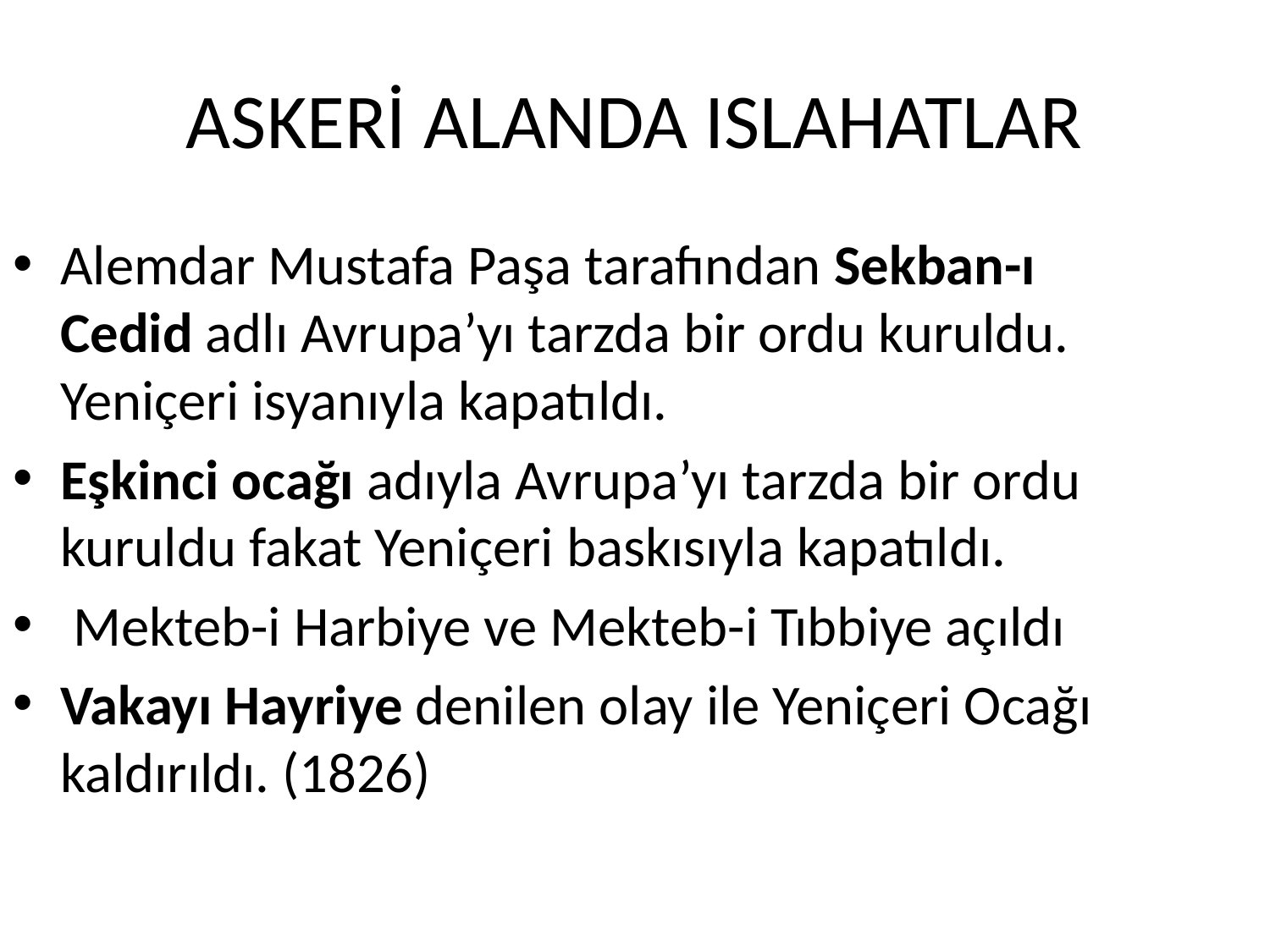

# ASKERİ ALANDA ISLAHATLAR
Alemdar Mustafa Paşa tarafından Sekban-ı Cedid adlı Avrupa’yı tarzda bir ordu kuruldu. Yeniçeri isyanıyla kapatıldı.
Eşkinci ocağı adıyla Avrupa’yı tarzda bir ordu kuruldu fakat Yeniçeri baskısıyla kapatıldı.
 Mekteb-i Harbiye ve Mekteb-i Tıbbiye açıldı
Vakayı Hayriye denilen olay ile Yeniçeri Ocağı kaldırıldı. (1826)